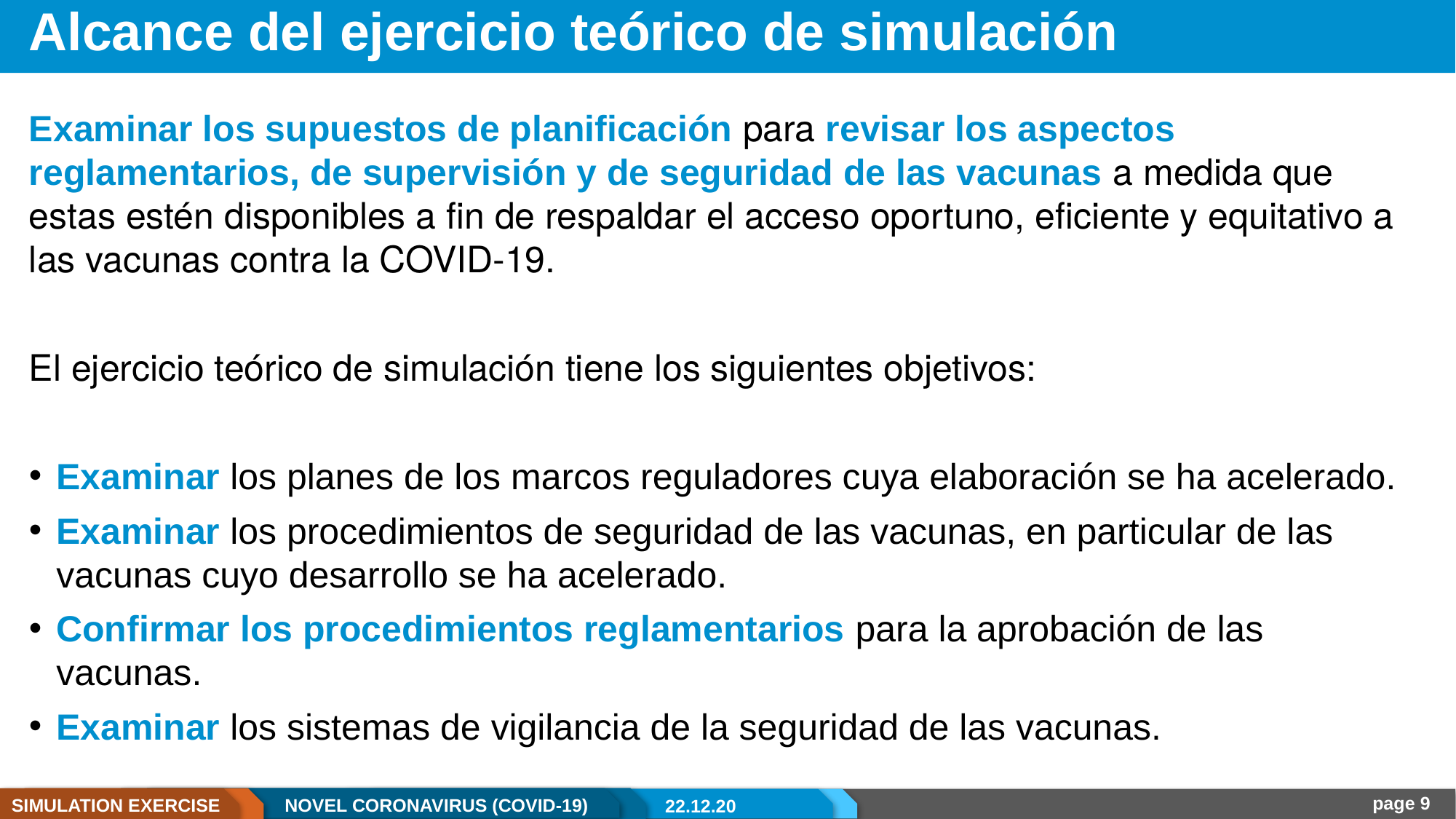

# Alcance del ejercicio teórico de simulación
Examinar los supuestos de planificación para revisar los aspectos reglamentarios, de supervisión y de seguridad de las vacunas a medida que estas estén disponibles a fin de respaldar el acceso oportuno, eficiente y equitativo a las vacunas contra la COVID-19.

El ejercicio teórico de simulación tiene los siguientes objetivos:

Examinar los planes de los marcos reguladores cuya elaboración se ha acelerado.
Examinar los procedimientos de seguridad de las vacunas, en particular de las vacunas cuyo desarrollo se ha acelerado.
Confirmar los procedimientos reglamentarios para la aprobación de las vacunas.
Examinar los sistemas de vigilancia de la seguridad de las vacunas.
22.12.20